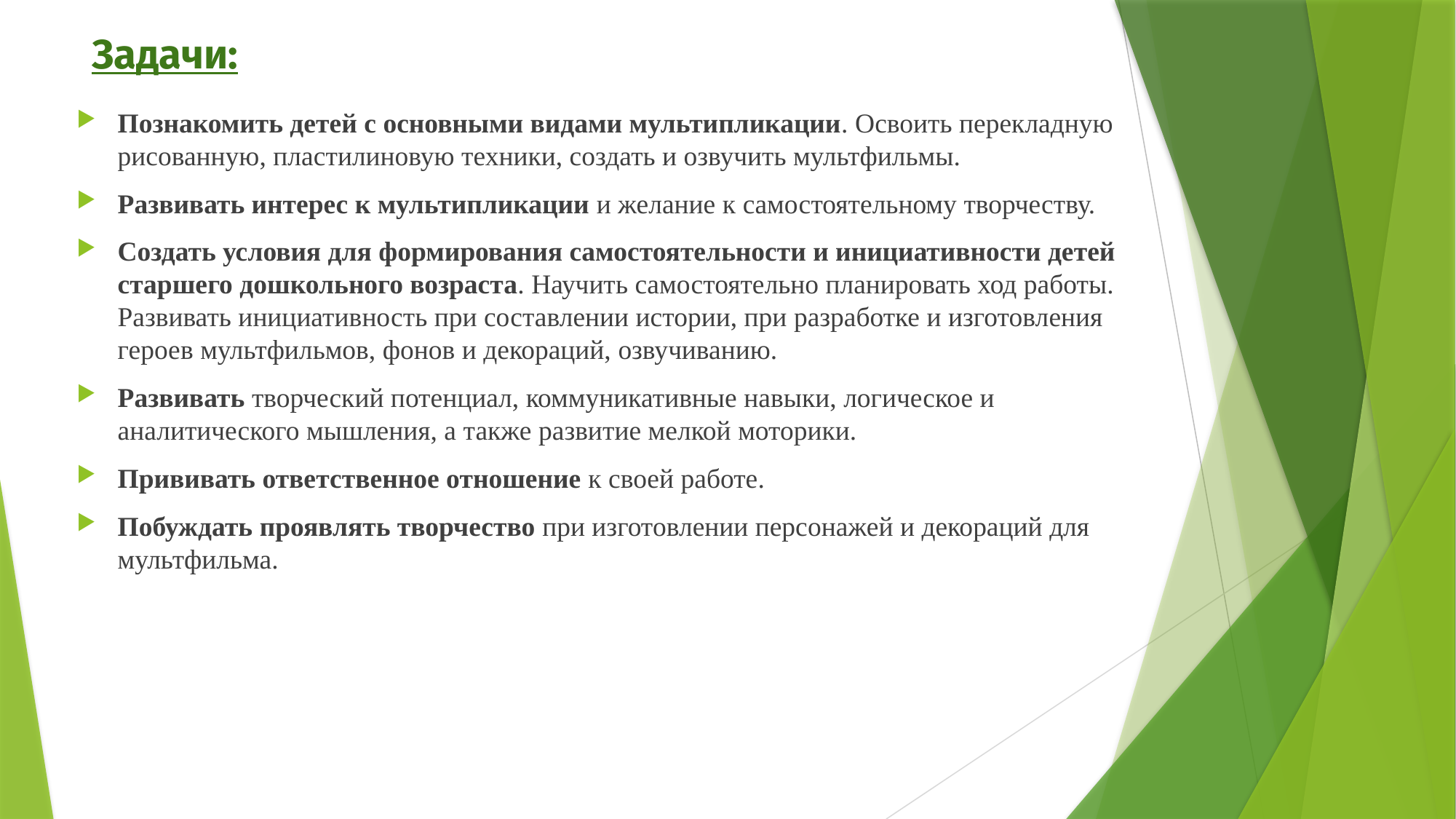

# Задачи:
Познакомить детей с основными видами мультипликации. Освоить перекладную рисованную, пластилиновую техники, создать и озвучить мультфильмы.
Развивать интерес к мультипликации и желание к самостоятельному творчеству.
Создать условия для формирования самостоятельности и инициативности детей старшего дошкольного возраста. Научить самостоятельно планировать ход работы. Развивать инициативность при составлении истории, при разработке и изготовления героев мультфильмов, фонов и декораций, озвучиванию.
Развивать творческий потенциал, коммуникативные навыки, логическое и аналитического мышления, а также развитие мелкой моторики.
Прививать ответственное отношение к своей работе.
Побуждать проявлять творчество при изготовлении персонажей и декораций для мультфильма.